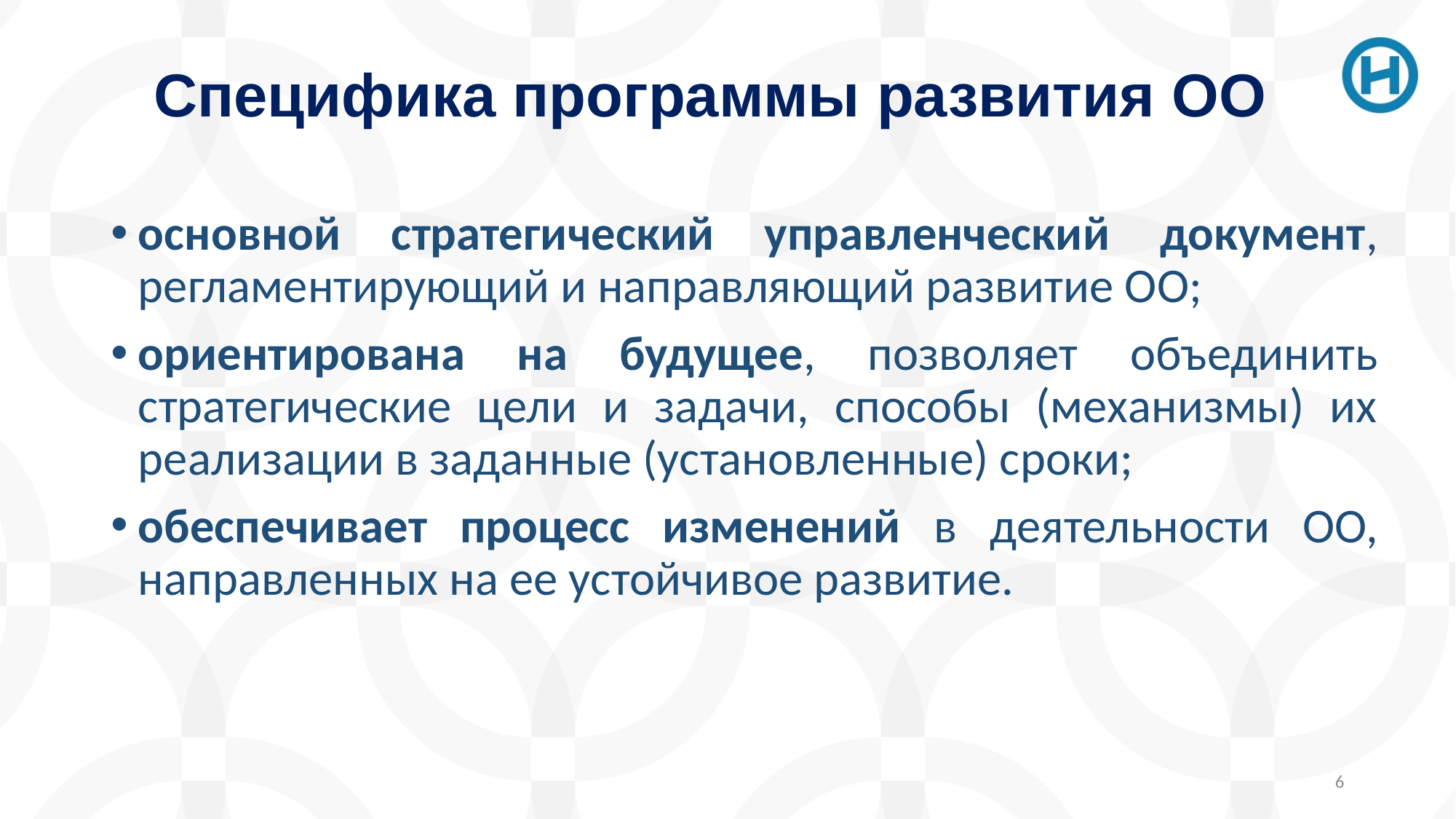

# Специфика программы развития ОО
основной стратегический управленческий документ, регламентирующий и направляющий развитие ОО;
ориентирована на будущее, позволяет объединить стратегические цели и задачи, способы (механизмы) их реализации в заданные (установленные) сроки;
обеспечивает процесс изменений в деятельности ОО, направленных на ее устойчивое развитие.
6